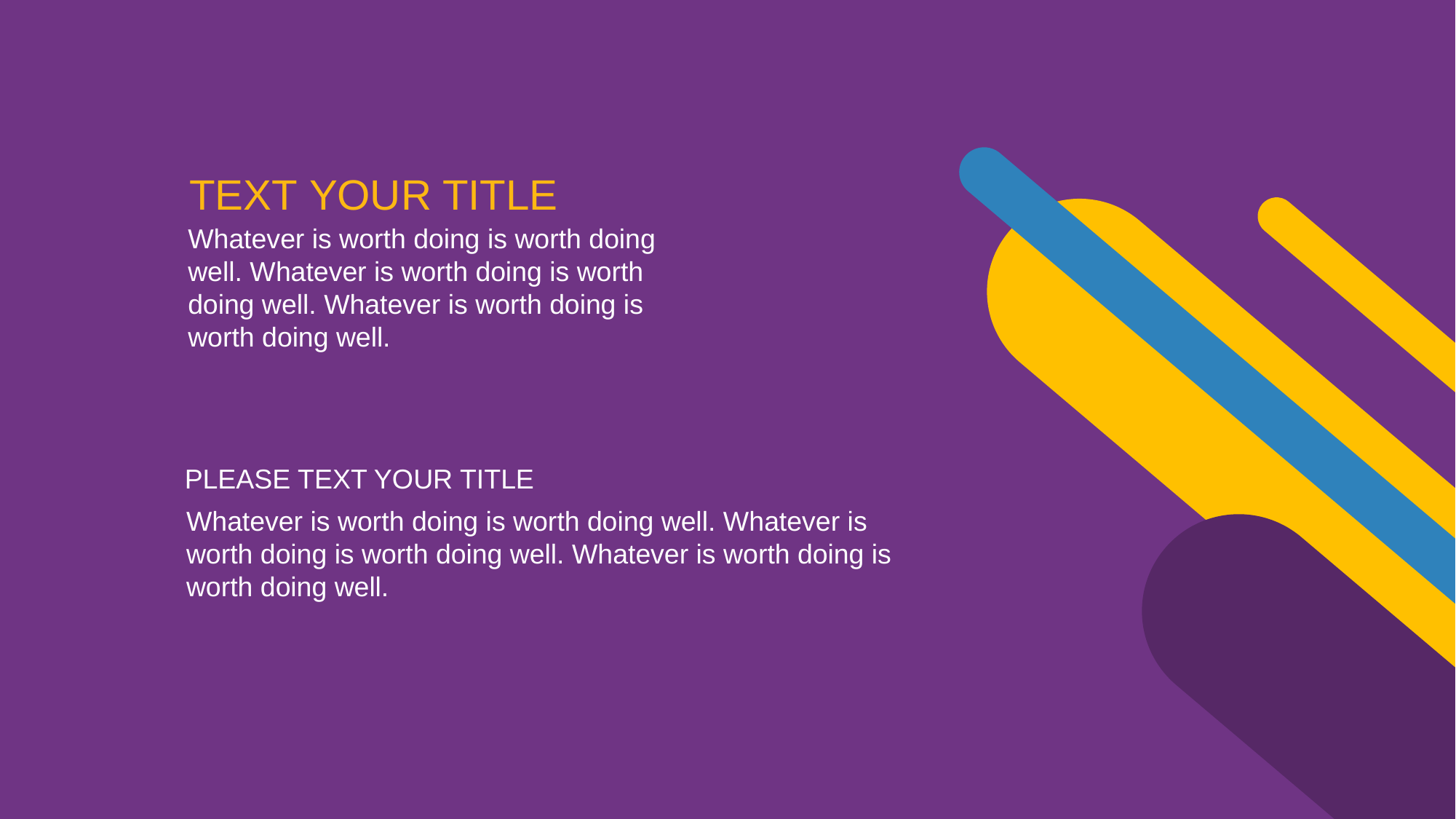

TEXT YOUR TITLE
Whatever is worth doing is worth doing well. Whatever is worth doing is worth doing well. Whatever is worth doing is worth doing well.

PLEASE TEXT YOUR TITLE
Whatever is worth doing is worth doing well. Whatever is worth doing is worth doing well. Whatever is worth doing is worth doing well.